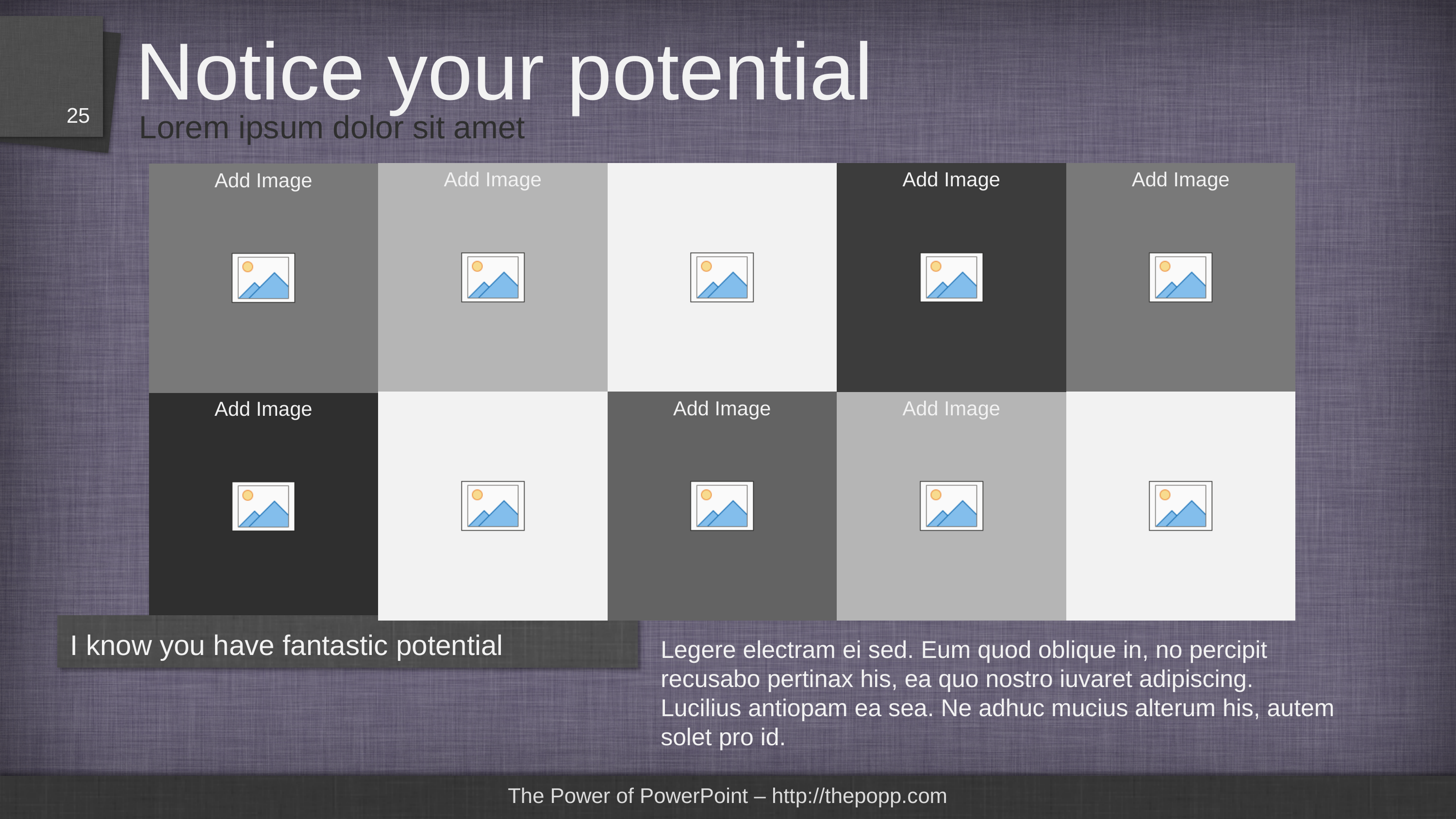

# Notice your potential
25
Lorem ipsum dolor sit amet

I know you have fantastic potential

Legere electram ei sed. Eum quod oblique in, no percipit recusabo pertinax his, ea quo nostro iuvaret adipiscing. Lucilius antiopam ea sea. Ne adhuc mucius alterum his, autem solet pro id.
The Power of PowerPoint – http://thepopp.com